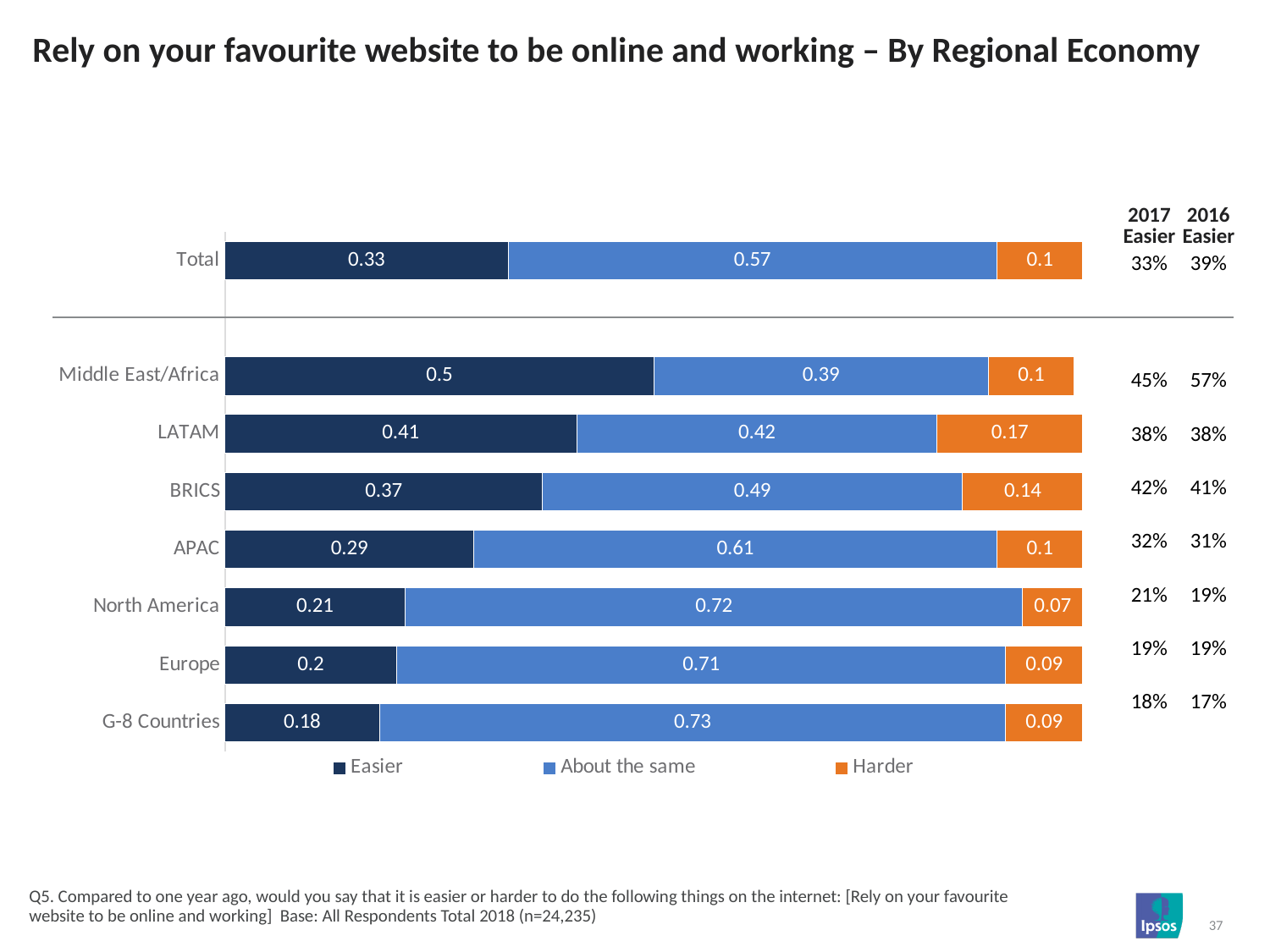

# Rely on your favourite website to be online and working – By Regional Economy
| 2017 Easier | 2016 Easier |
| --- | --- |
| 33% | 39% |
| 45% | 57% |
| 38% | 38% |
| 42% | 41% |
| 32% | 31% |
| 21% | 19% |
| 19% | 19% |
| 18% | 17% |

### Chart

| Category | Easier | About the same | Harder |
|---|---|---|---|
| Total | 0.33 | 0.57 | 0.1 |
|  | None | None | None |
| Middle East/Africa | 0.5 | 0.39 | 0.1 |
| LATAM | 0.41 | 0.42 | 0.17 |
| BRICS | 0.37 | 0.49 | 0.14 |
| APAC | 0.29 | 0.61 | 0.1 |
| North America | 0.21 | 0.72 | 0.07 |
| Europe | 0.2 | 0.71 | 0.09 |
| G-8 Countries | 0.18 | 0.73 | 0.09 |
Q5. Compared to one year ago, would you say that it is easier or harder to do the following things on the internet: [Rely on your favourite website to be online and working]  Base: All Respondents Total 2018 (n=24,235)